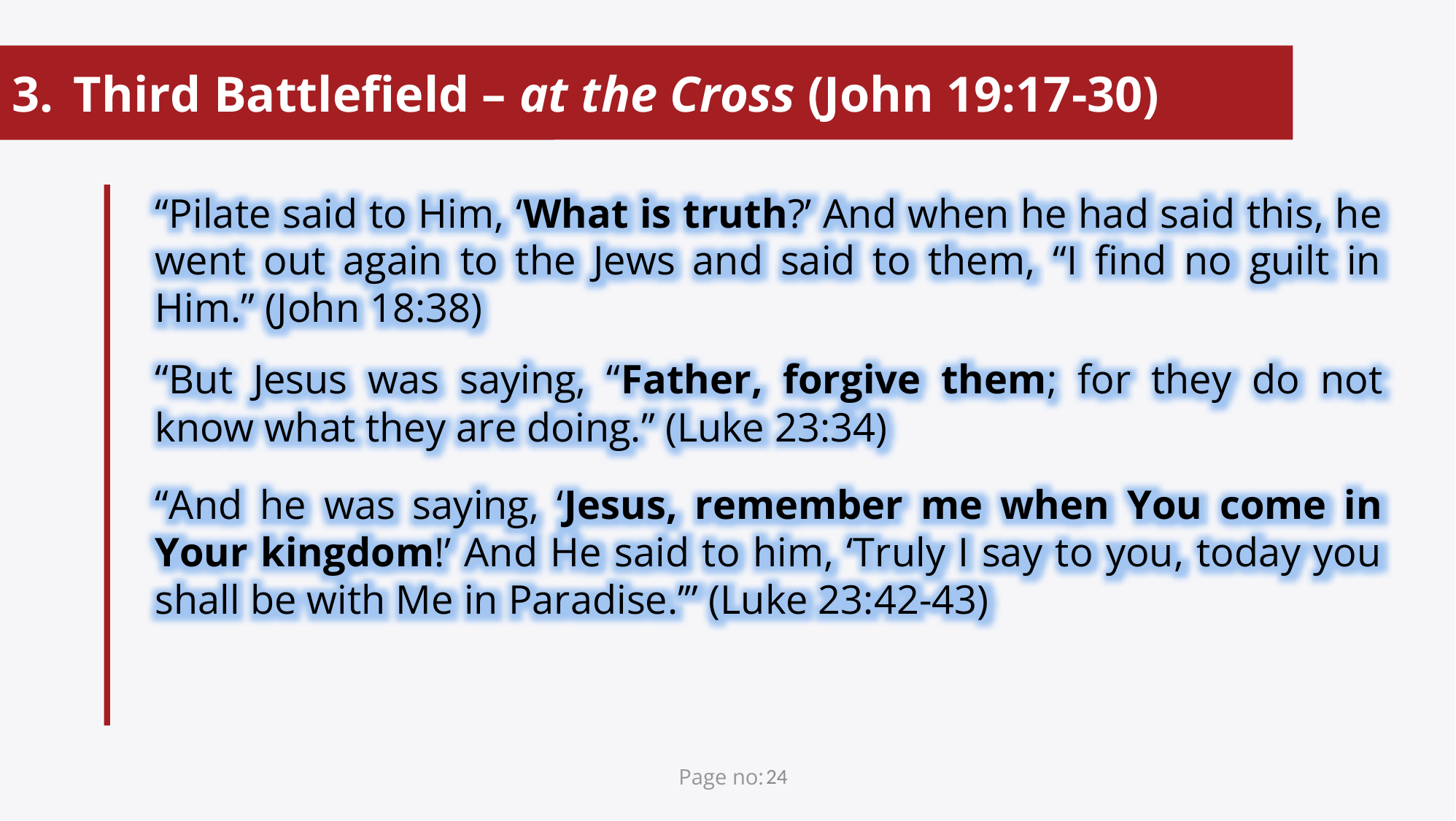

Third Battlefield – at the Cross (John 19:17-30)
“Pilate said to Him, ‘What is truth?’ And when he had said this, he went out again to the Jews and said to them, “I find no guilt in Him.” (John 18:38)
“But Jesus was saying, “Father, forgive them; for they do not know what they are doing.” (Luke 23:34)
“And he was saying, ‘Jesus, remember me when You come in Your kingdom!’ And He said to him, ‘Truly I say to you, today you shall be with Me in Paradise.’” (Luke 23:42-43)